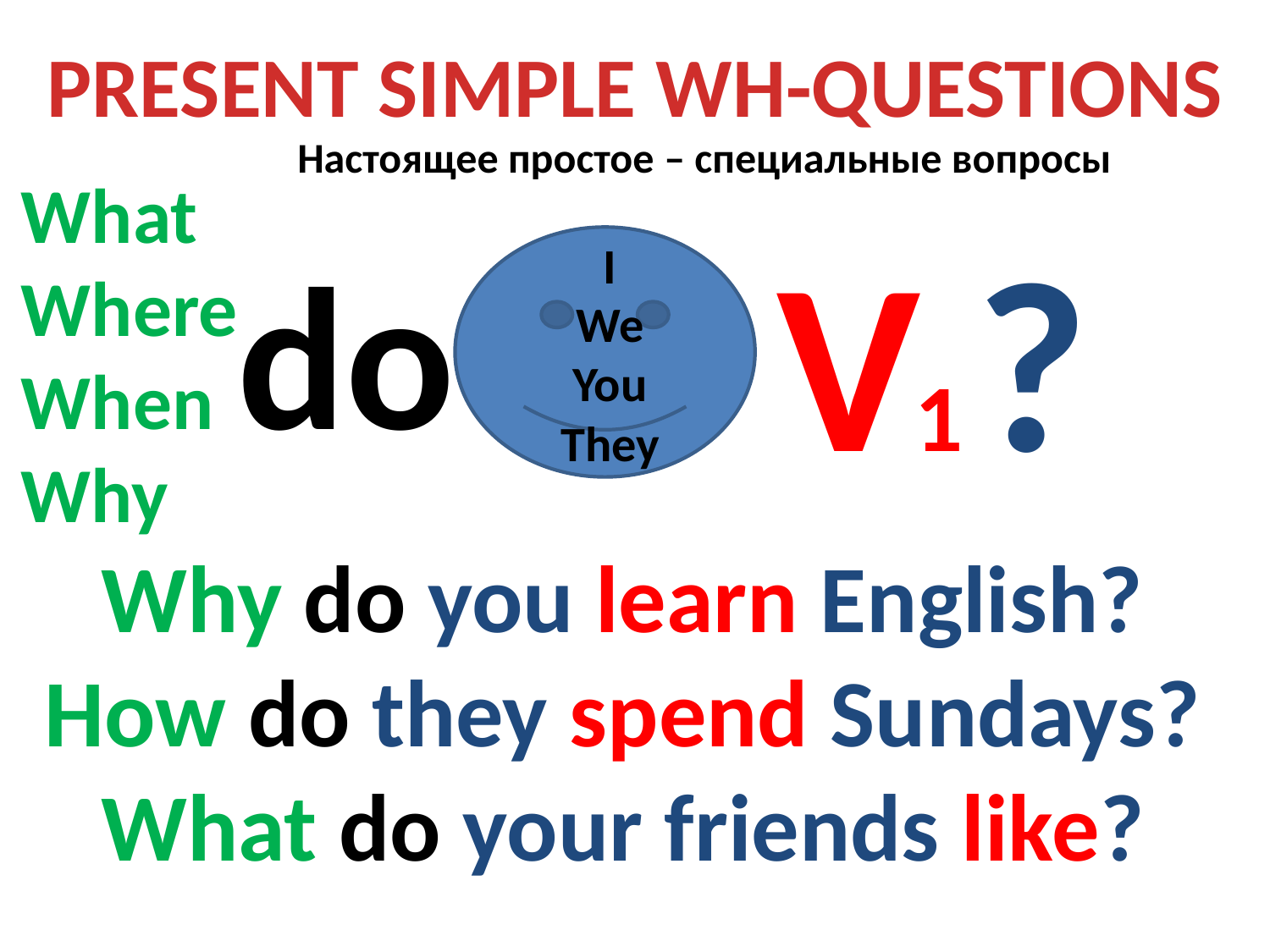

PRESENT SIMPLE WH-QUESTIONS
Настоящее простое – специальные вопросы
What
Where
When
Why
V ?
do

I
We
You
They
1
Why do you learn English?
How do they spend Sundays?
What do your friends like?